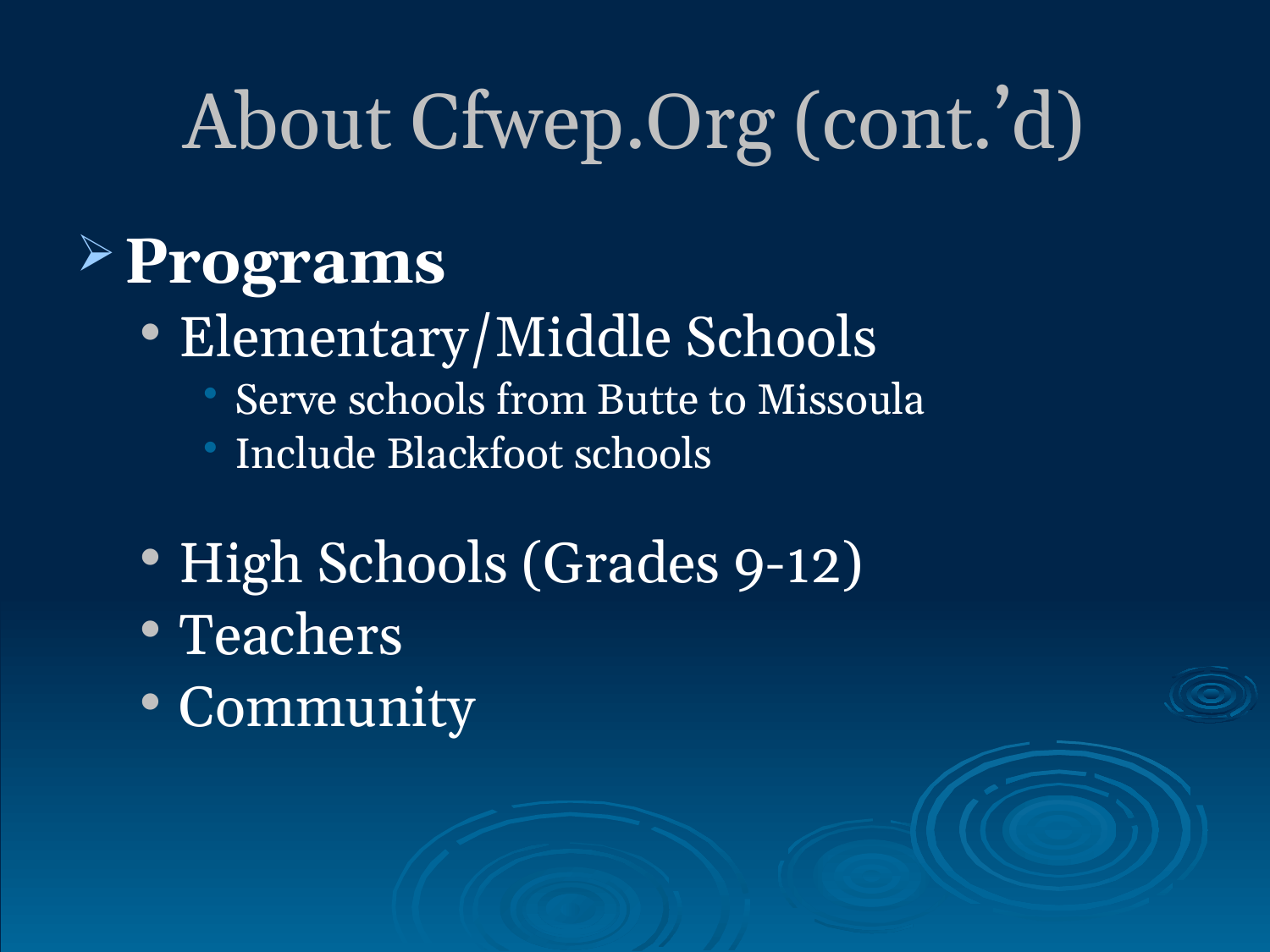

# About Cfwep.Org (cont.’d)
Programs
Elementary/Middle Schools
Serve schools from Butte to Missoula
Include Blackfoot schools

High Schools (Grades 9-12)
Teachers
Community